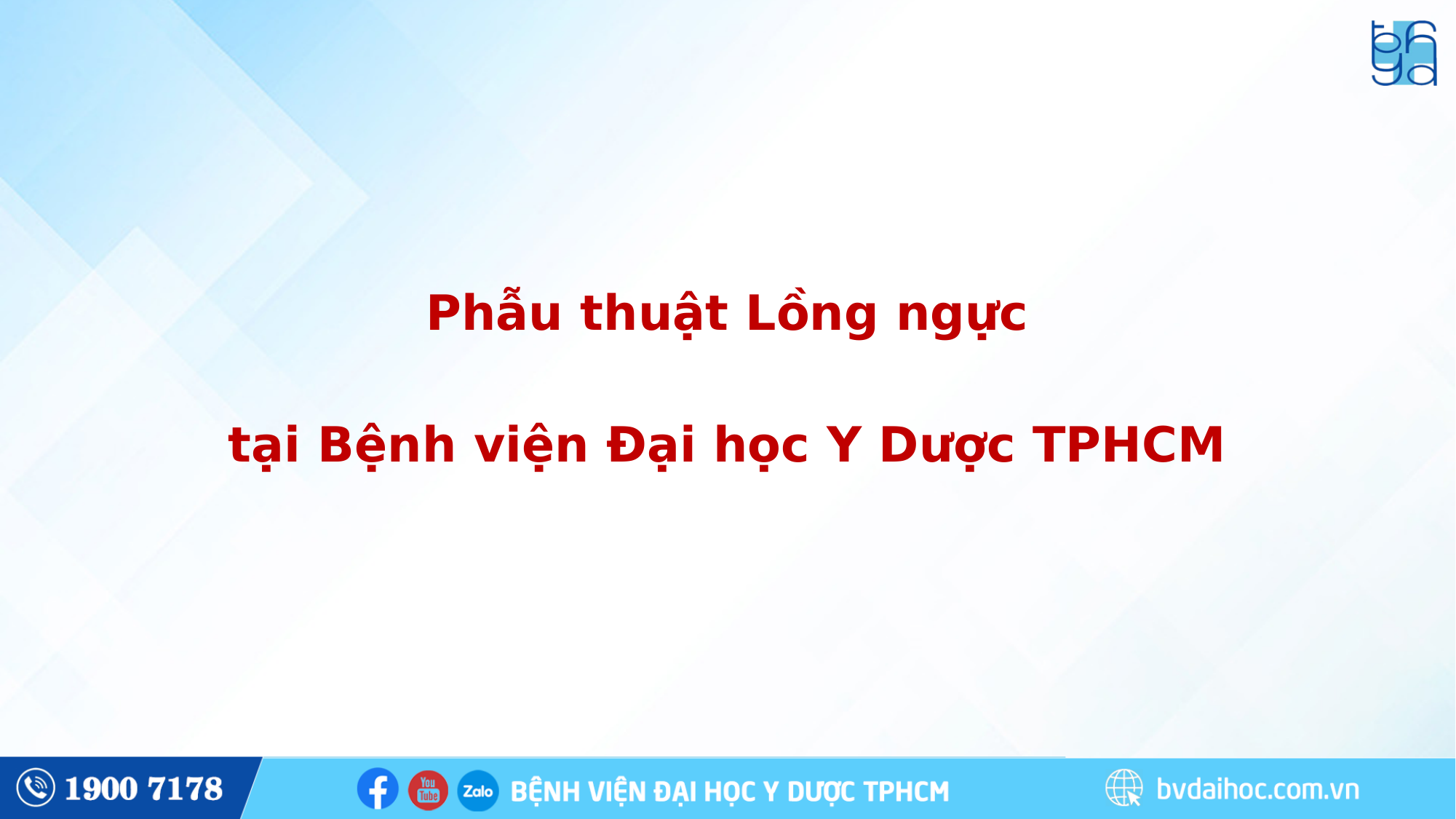

Phẫu thuật Lồng ngực
tại Bệnh viện Đại học Y Dược TPHCM